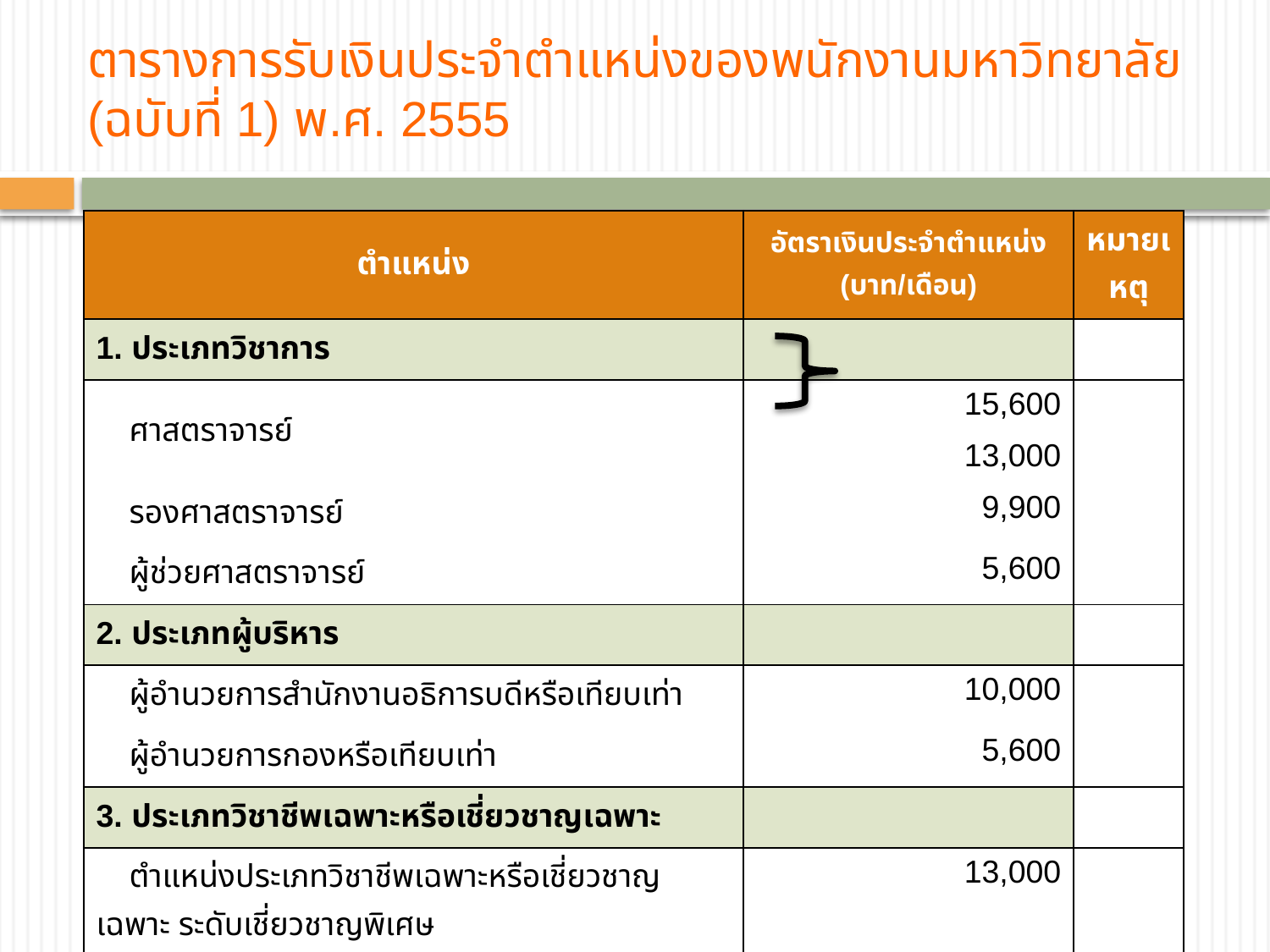

# ตารางการรับเงินประจำตำแหน่งของพนักงานมหาวิทยาลัย (ฉบับที่ 1) พ.ศ. 2555
| ตำแหน่ง | อัตราเงินประจำตำแหน่ง (บาท/เดือน) | หมายเหตุ |
| --- | --- | --- |
| 1. ประเภทวิชาการ |  |  |
| ศาสตราจารย์ | 15,600 |  |
|  | 13,000 |  |
| รองศาสตราจารย์ | 9,900 |  |
| ผู้ช่วยศาสตราจารย์ | 5,600 |  |
| 2. ประเภทผู้บริหาร |  |  |
| ผู้อำนวยการสำนักงานอธิการบดีหรือเทียบเท่า | 10,000 |  |
| ผู้อำนวยการกองหรือเทียบเท่า | 5,600 |  |
| 3. ประเภทวิชาชีพเฉพาะหรือเชี่ยวชาญเฉพาะ |  |  |
| ตำแหน่งประเภทวิชาชีพเฉพาะหรือเชี่ยวชาญเฉพาะ ระดับเชี่ยวชาญพิเศษ | 13,000 |  |
| ตำแหน่งประเภทวิชาชีพเฉพาะหรือเชี่ยวชาญเฉพาะ ระดับเชี่ยวชาญ | 9,900 |  |
| ตำแหน่งประเภทวิชาชีพเฉพาะ ระดับชำนาญการพิเศษ | 5,600 |  |
| ตำแหน่งประเภทวิชาชีพเฉพาะ ระดับชำนาญการ | 3,500 |  |